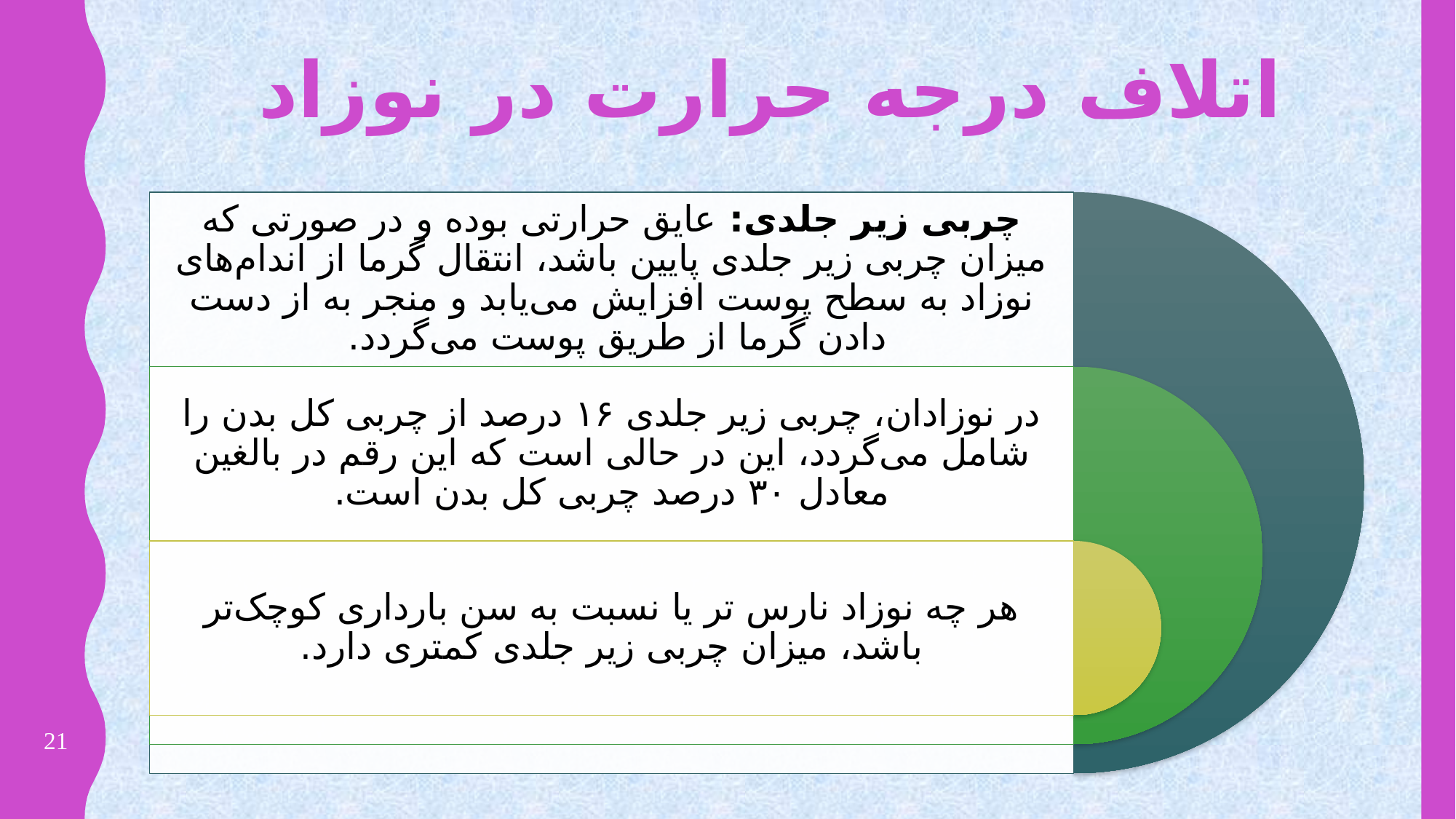

# اتلاف درجه حرارت در نوزاد
چربی زیر جلدی: عایق حرارتی بوده و در صورتی که میزان چربی زیر جلدی پایین باشد، انتقال گرما از اندام‌های نوزاد به سطح پوست افزایش می‌یابد و منجر به از دست دادن گرما از طریق پوست می‌گردد.
در نوزادان، چربی زیر جلدی ۱۶ درصد از چربی کل بدن را شامل می‌گردد، این در حالی است که این رقم در بالغین معادل ۳۰ درصد چربی کل بدن است.
هر چه نوزاد نارس تر یا نسبت به سن بارداری کوچک‌تر باشد، میزان چربی زیر جلدی کمتری دارد.
21